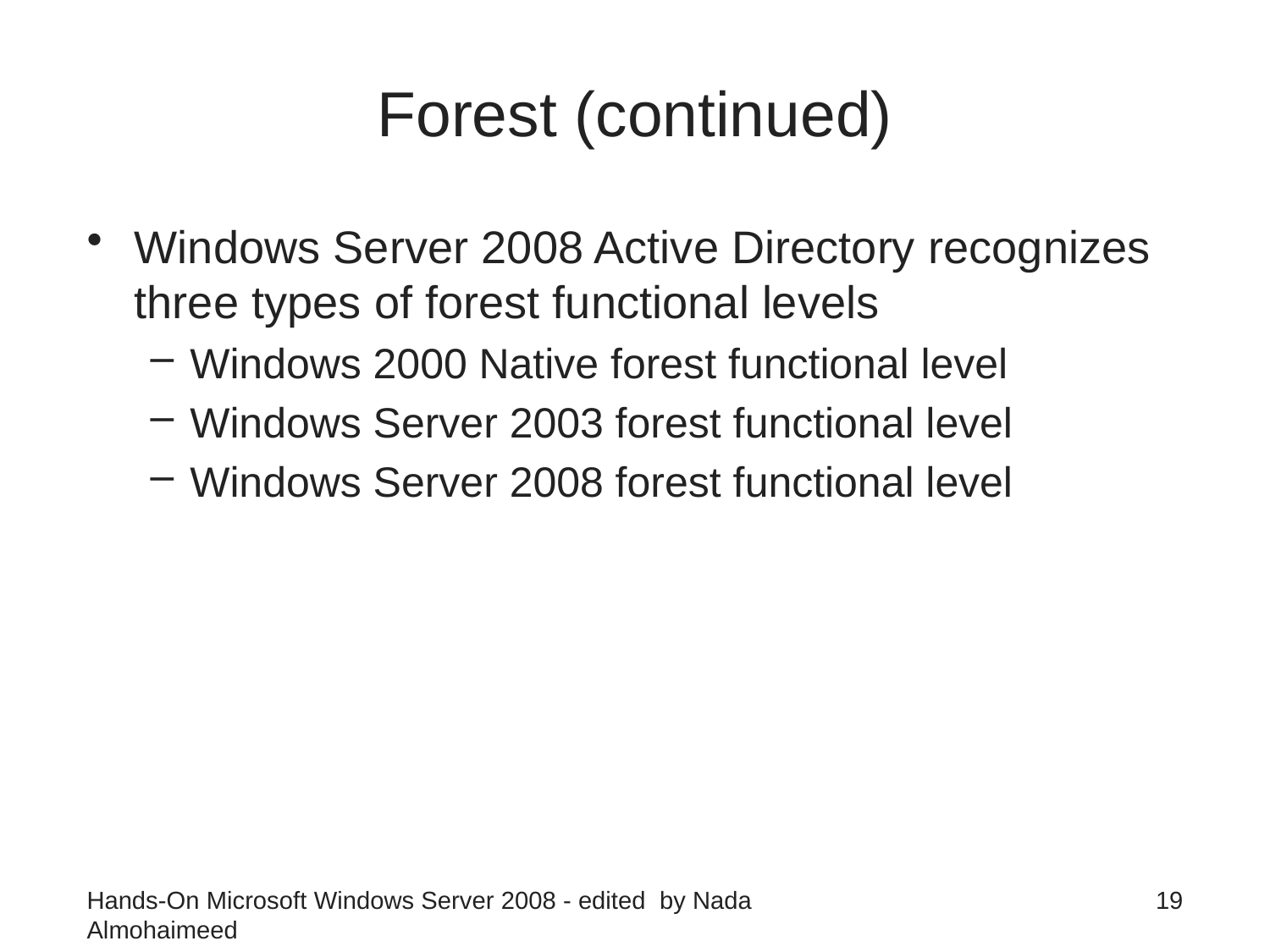

# Forest (continued)
Windows Server 2008 Active Directory recognizes three types of forest functional levels
Windows 2000 Native forest functional level
Windows Server 2003 forest functional level
Windows Server 2008 forest functional level
Hands-On Microsoft Windows Server 2008 - edited  by Nada Almohaimeed
19